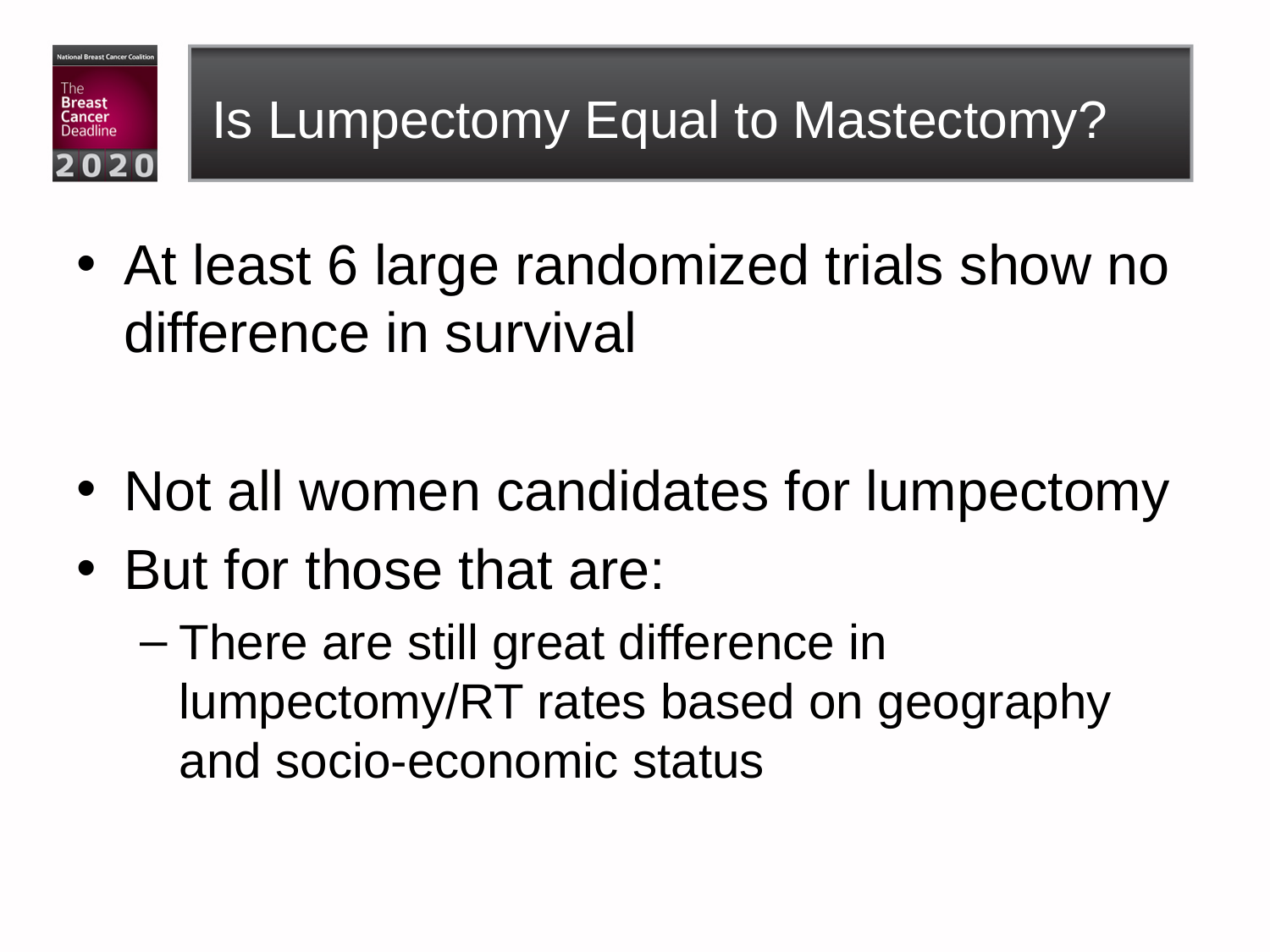

# Is Lumpectomy Equal to Mastectomy?
At least 6 large randomized trials show no difference in survival

Not all women candidates for lumpectomy
But for those that are:
There are still great difference in lumpectomy/RT rates based on geography and socio-economic status